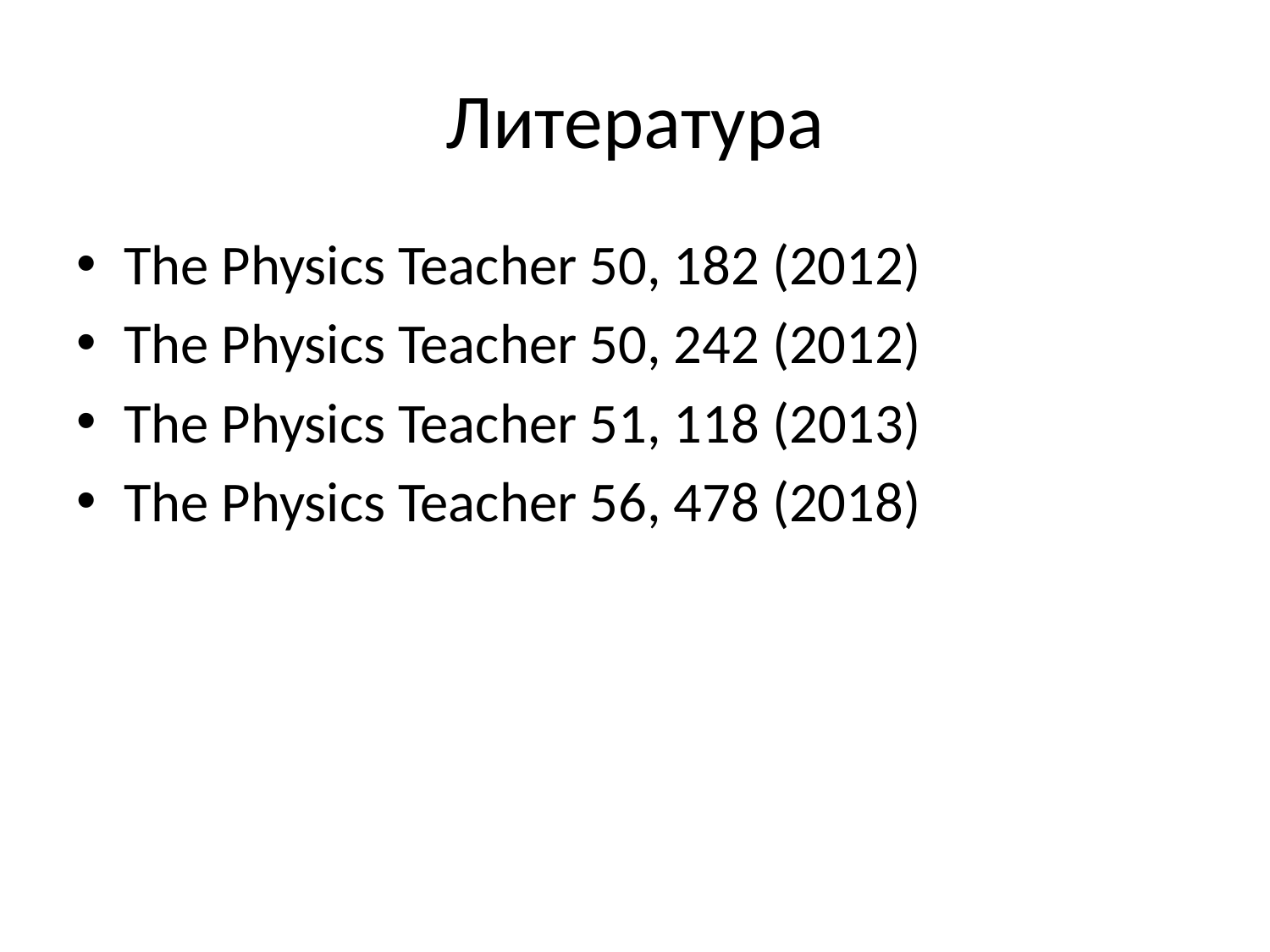

# Литература
The Physics Teacher 50, 182 (2012)
The Physics Teacher 50, 242 (2012)
The Physics Teacher 51, 118 (2013)
The Physics Teacher 56, 478 (2018)